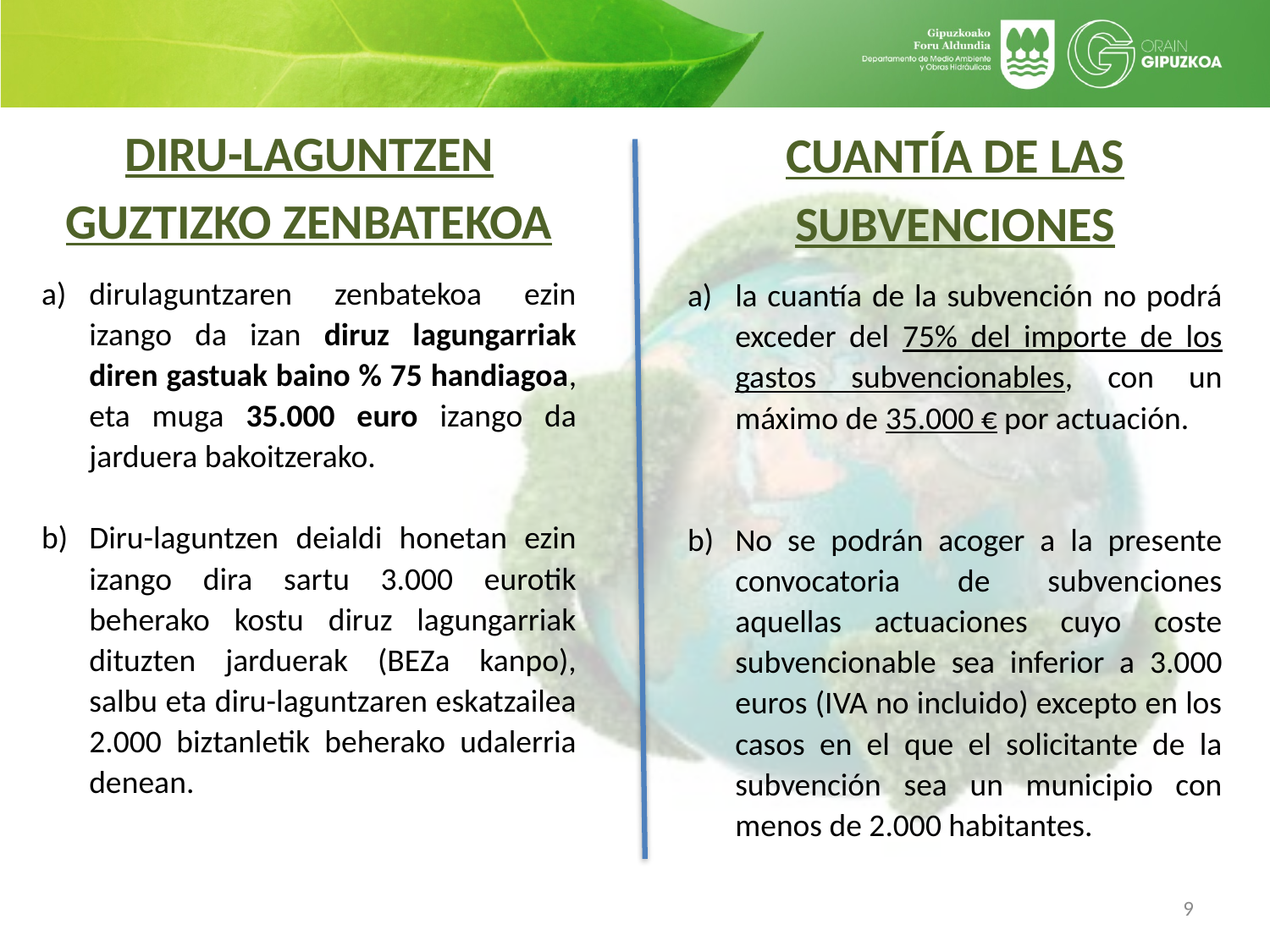

DIRU-LAGUNTZEN GUZTIZKO ZENBATEKOA
dirulaguntzaren zenbatekoa ezin izango da izan diruz lagungarriak diren gastuak baino % 75 handiagoa, eta muga 35.000 euro izango da jarduera bakoitzerako.

Diru-laguntzen deialdi honetan ezin izango dira sartu 3.000 eurotik beherako kostu diruz lagungarriak dituzten jarduerak (BEZa kanpo), salbu eta diru-laguntzaren eskatzailea 2.000 biztanletik beherako udalerria denean.

CUANTÍA DE LAS SUBVENCIONES
la cuantía de la subvención no podrá exceder del 75% del importe de los gastos subvencionables, con un máximo de 35.000 € por actuación.

No se podrán acoger a la presente convocatoria de subvenciones aquellas actuaciones cuyo coste subvencionable sea inferior a 3.000 euros (IVA no incluido) excepto en los casos en el que el solicitante de la subvención sea un municipio con menos de 2.000 habitantes.

9